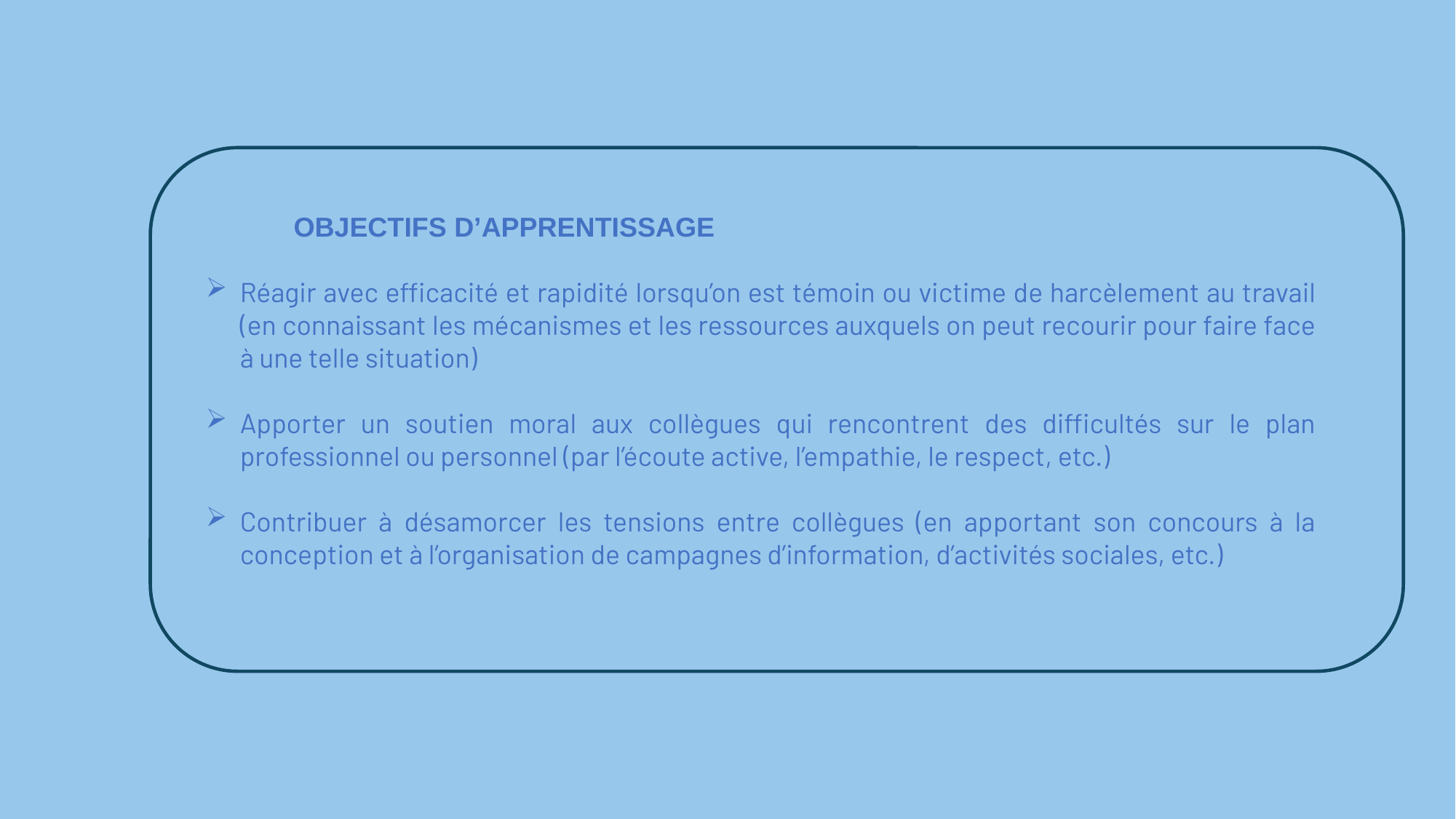

OBJECTIFS D’APPRENTISSAGE

Réagir avec efficacité et rapidité lorsqu’on est témoin ou victime de harcèlement au travail (en connaissant les mécanismes et les ressources auxquels on peut recourir pour faire face à une telle situation)

Apporter un soutien moral aux collègues qui rencontrent des difficultés sur le plan professionnel ou personnel (par l’écoute active, l’empathie, le respect, etc.)

Contribuer à désamorcer les tensions entre collègues (en apportant son concours à la conception et à l’organisation de campagnes d’information, d’activités sociales, etc.)